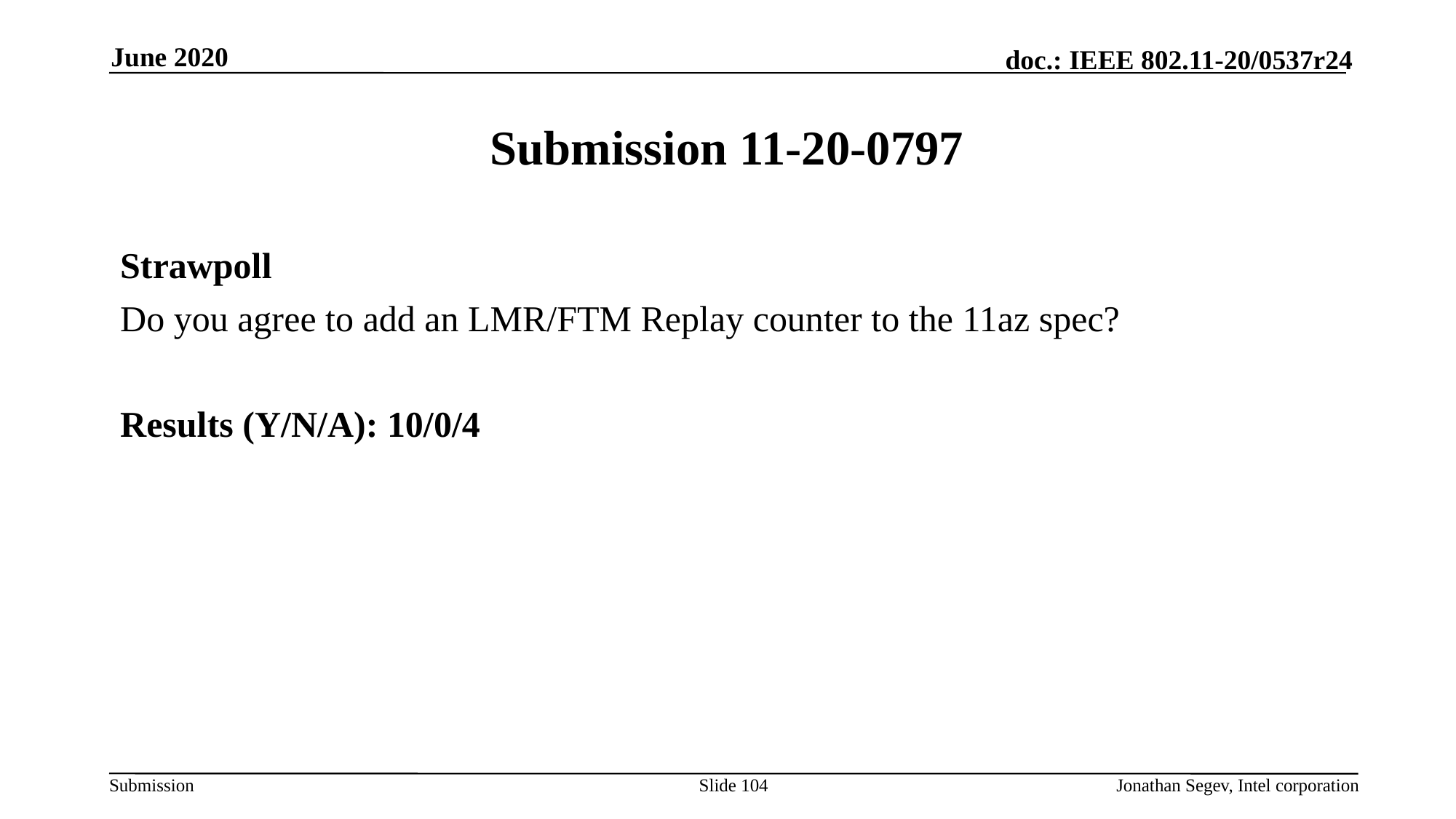

June 2020
# Submission 11-20-0797
Strawpoll
Do you agree to add an LMR/FTM Replay counter to the 11az spec?

Results (Y/N/A): 10/0/4
Slide 104
Jonathan Segev, Intel corporation